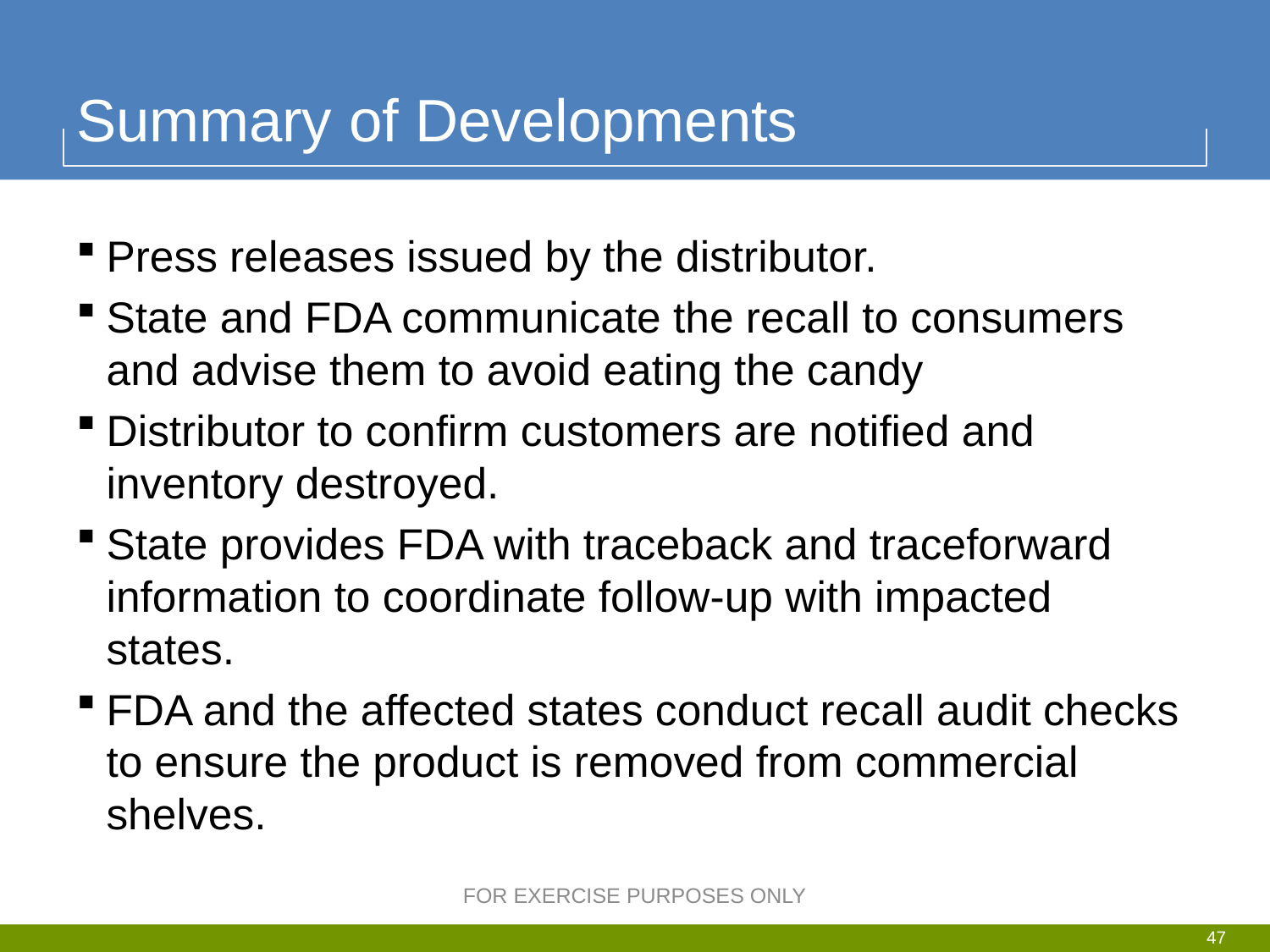

# Summary of Developments
Press releases issued by the distributor.
State and FDA communicate the recall to consumers and advise them to avoid eating the candy
Distributor to confirm customers are notified and inventory destroyed.
State provides FDA with traceback and traceforward information to coordinate follow-up with impacted states.
FDA and the affected states conduct recall audit checks to ensure the product is removed from commercial shelves.
FOR EXERCISE PURPOSES ONLY